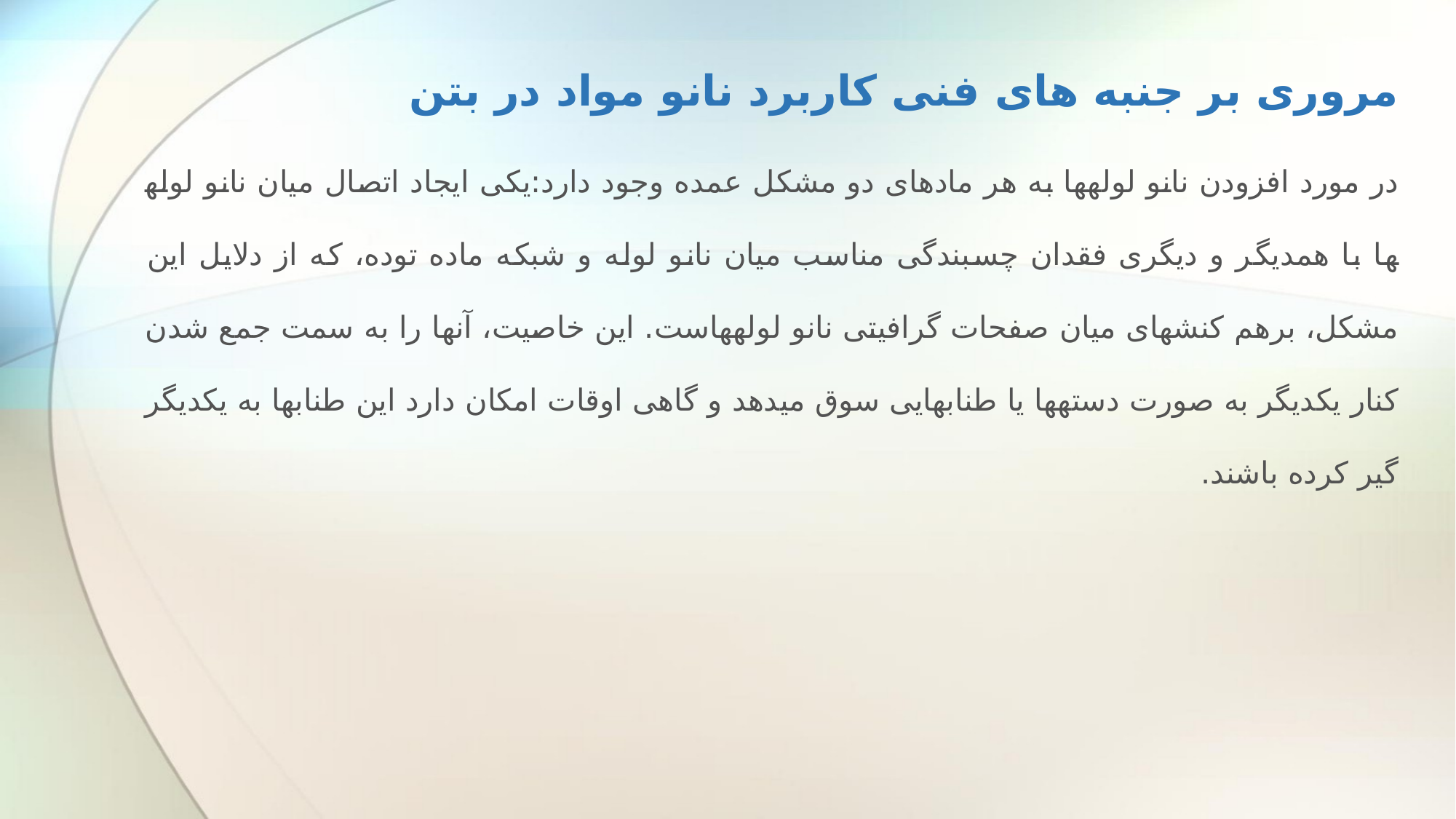

# مروری بر جنبه های فنی کاربرد نانو مواد در بتن
در مورد افزودن نانو لوله­ها به هر ماده­ای دو مشکل عمده وجود دارد:یکی ایجاد اتصال میان نانو لوله­ها با همدیگر و دیگری فقدان چسبندگی مناسب میان نانو لوله و شبکه ماده توده، که از دلایل این مشکل، برهم کنش­های میان صفحات گرافیتی نانو لوله­هاست. این خاصیت، آنها را به سمت جمع شدن کنار یکدیگر به صورت دسته­ها یا طناب­هایی سوق می­دهد و گاهی اوقات امکان دارد این طناب­ها به یکدیگر گیر کرده باشند.